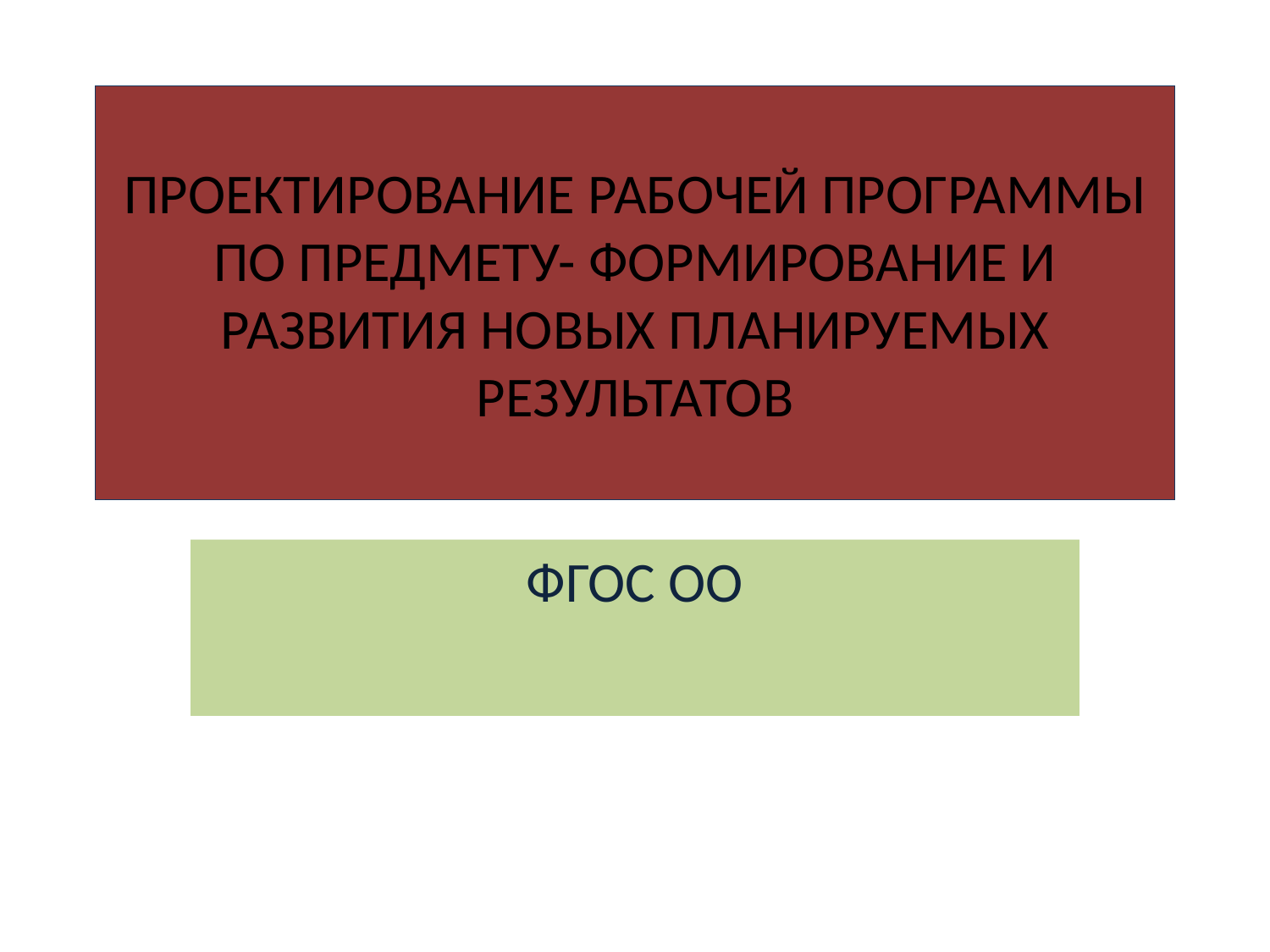

# ПРОЕКТИРОВАНИЕ РАБОЧЕЙ ПРОГРАММЫ ПО ПРЕДМЕТУ- ФОРМИРОВАНИЕ И РАЗВИТИЯ НОВЫХ ПЛАНИРУЕМЫХ РЕЗУЛЬТАТОВ
ФГОС ОО